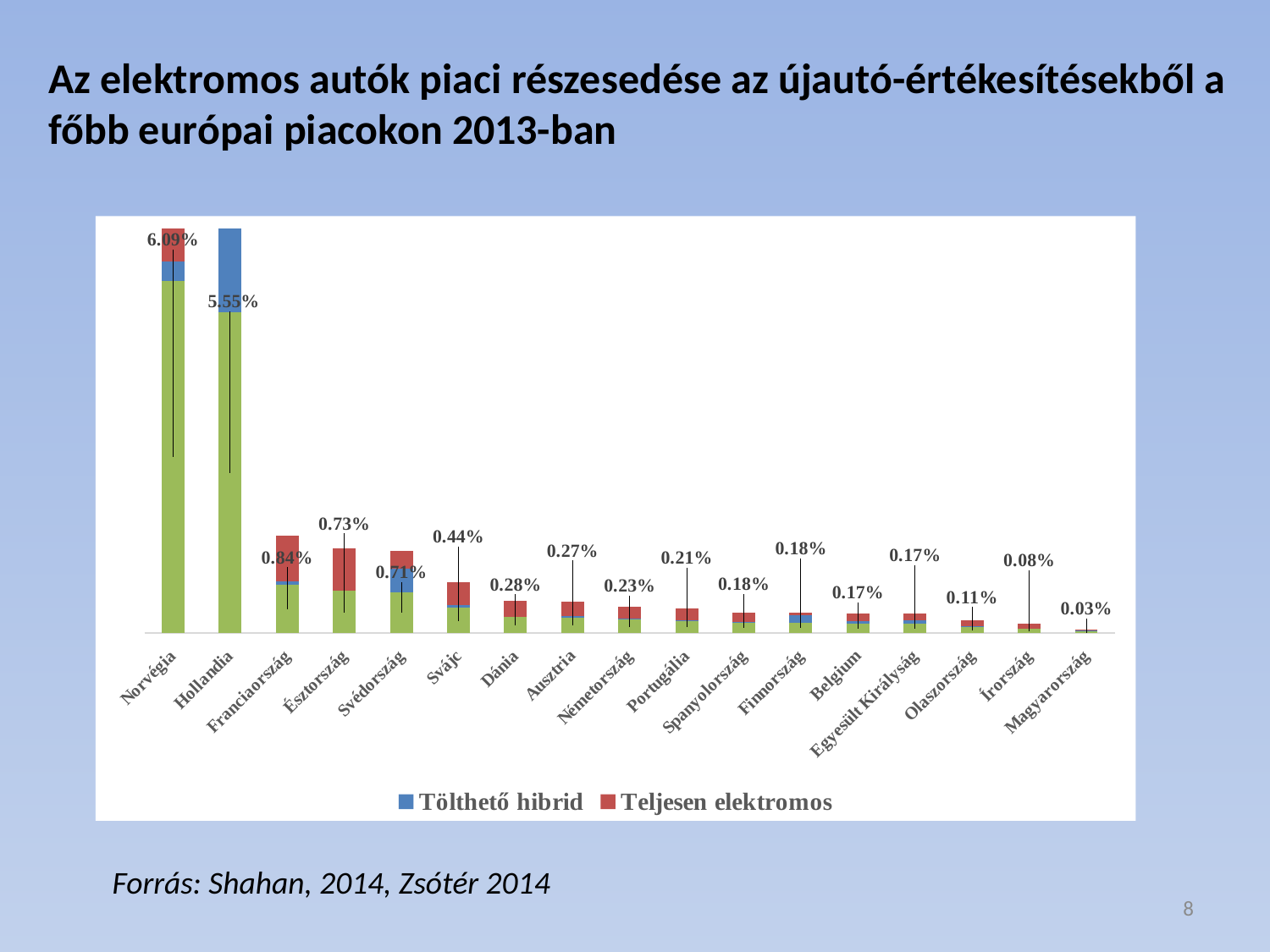

Az elektromos autók piaci részesedése az újautó-értékesítésekből a főbb európai piacokon 2013-ban

### Chart

| Category | Összesen | Tölthető hibrid | Teljesen elektromos |
|---|---|---|---|
| Norvégia | 0.0609 | 0.0034000000000000015 | 0.05750000000000002 |
| Hollandia | 0.05550000000000002 | 0.04720000000000001 | 0.008300000000000005 |
| Franciaország | 0.008400000000000005 | 0.0005000000000000003 | 0.007900000000000006 |
| Észtország | 0.007300000000000003 | 0.0 | 0.007300000000000003 |
| Svédország | 0.0071 | 0.0041 | 0.0030000000000000014 |
| Svájc | 0.004399999999999999 | 0.0005000000000000003 | 0.0039000000000000016 |
| Dánia | 0.0028000000000000013 | 0.0 | 0.0028000000000000013 |
| Ausztria | 0.002700000000000001 | 0.0003000000000000002 | 0.0024 |
| Németország | 0.0023000000000000013 | 0.00020000000000000015 | 0.0021 |
| Portugália | 0.0021 | 0.00010000000000000007 | 0.0020000000000000013 |
| Spanyolország | 0.0018000000000000013 | 0.00010000000000000007 | 0.0017000000000000006 |
| Finnország | 0.0018000000000000013 | 0.0012999999999999993 | 0.0005000000000000003 |
| Belgium | 0.0017000000000000006 | 0.0004000000000000003 | 0.0012999999999999993 |
| Egyesült Királyság | 0.0017000000000000006 | 0.0005000000000000003 | 0.0012 |
| Olaszország | 0.0011000000000000007 | 0.00010000000000000007 | 0.0010000000000000007 |
| Írország | 0.0008000000000000006 | 0.0 | 0.0008000000000000006 |
| Magyarország | 0.00030000000000000024 | 0.00010000000000000007 | 0.00020000000000000015 |
Forrás: Shahan, 2014, Zsótér 2014
8